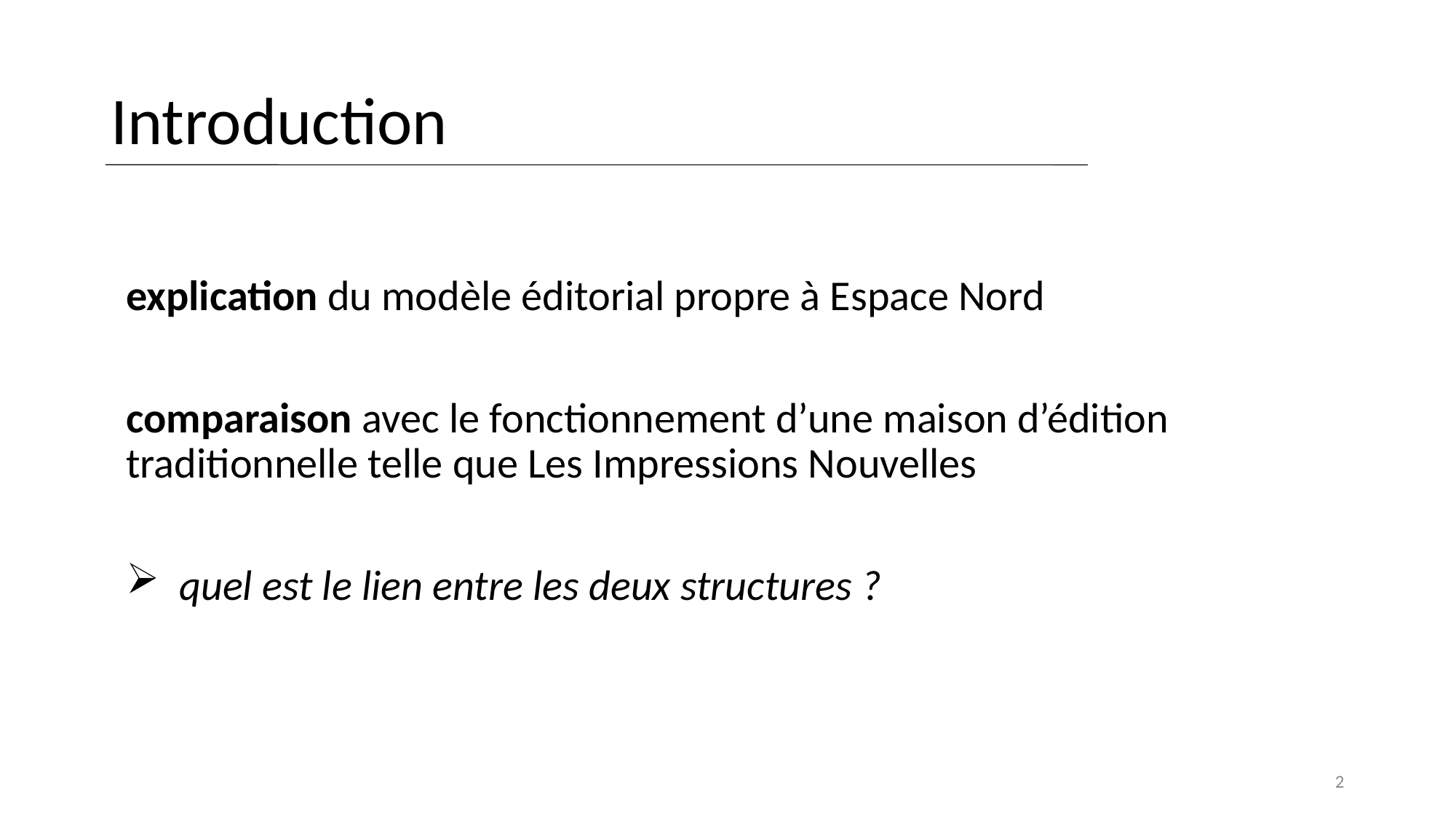

# Introduction
explication du modèle éditorial propre à Espace Nord

comparaison avec le fonctionnement d’une maison d’édition traditionnelle telle que Les Impressions Nouvelles

  quel est le lien entre les deux structures ?
2